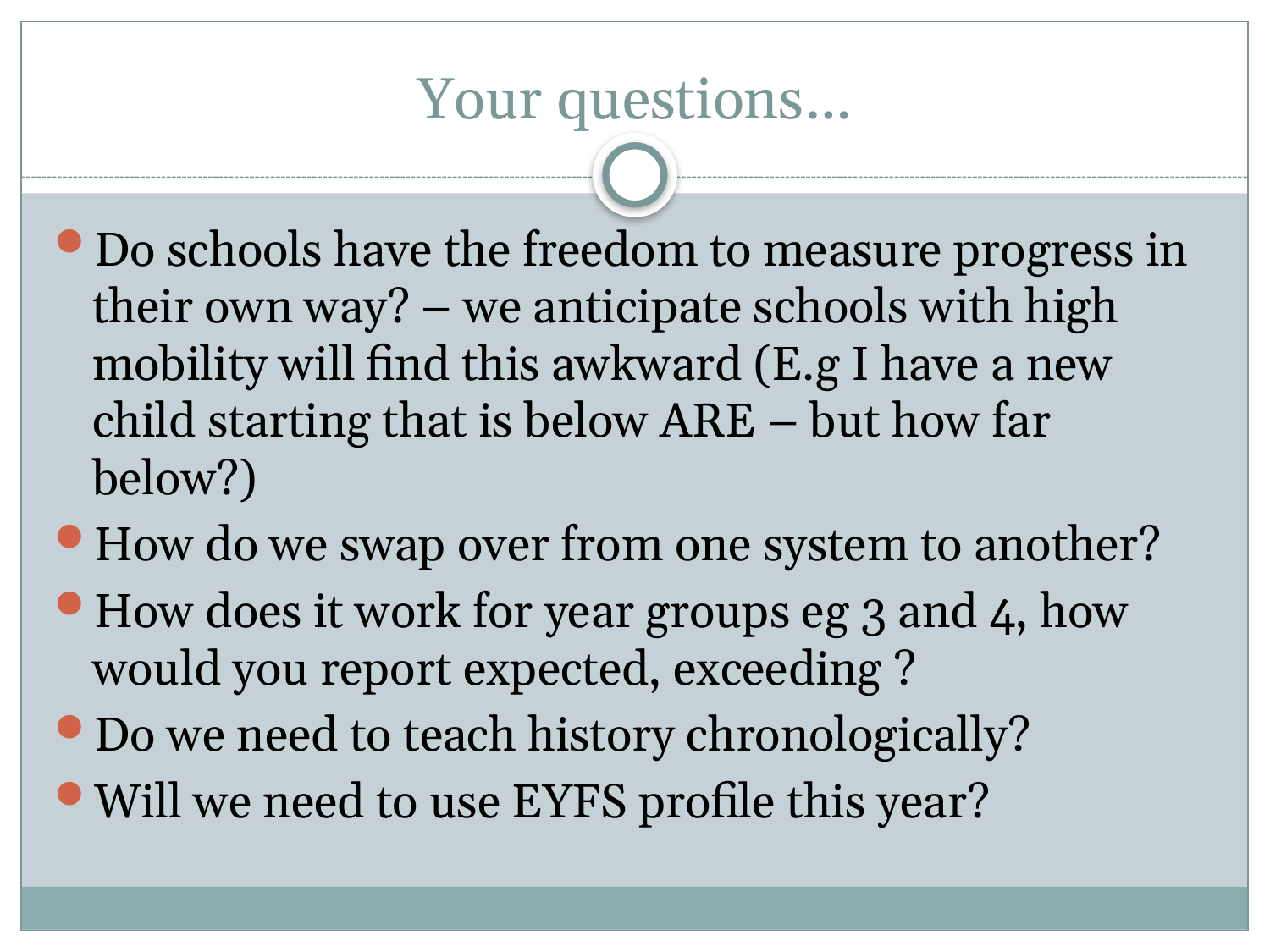

# Your questions…
Do schools have the freedom to measure progress in their own way? – we anticipate schools with high mobility will find this awkward (E.g I have a new child starting that is below ARE – but how far below?)
How do we swap over from one system to another?
How does it work for year groups eg 3 and 4, how would you report expected, exceeding ?
Do we need to teach history chronologically?
Will we need to use EYFS profile this year?